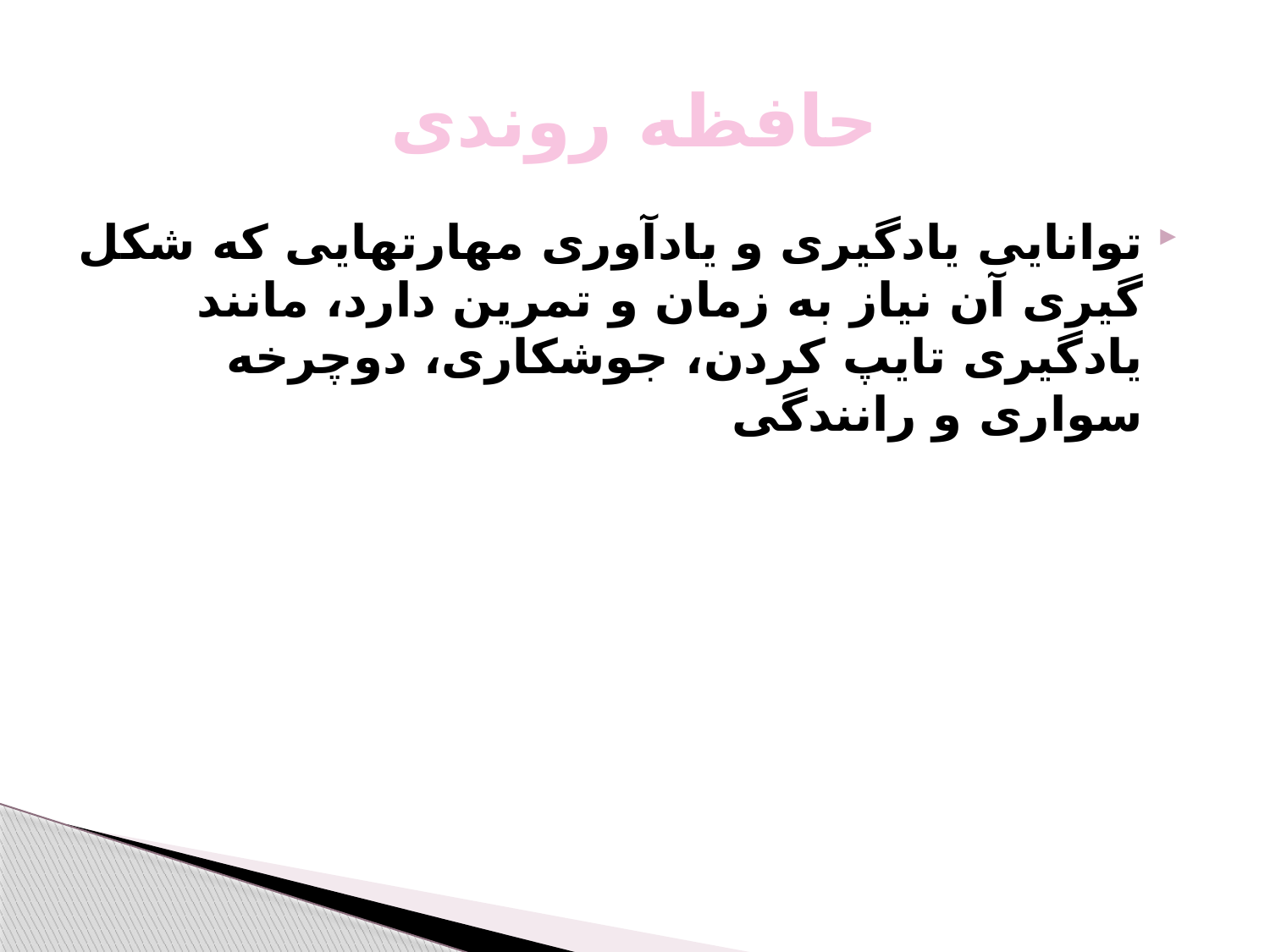

# حافظه روندی
توانایی یادگیری و یادآوری مهارتهایی که شکل گیری آن نیاز به زمان و تمرین دارد، مانند یادگیری تایپ کردن، جوشکاری، دوچرخه سواری و رانندگی